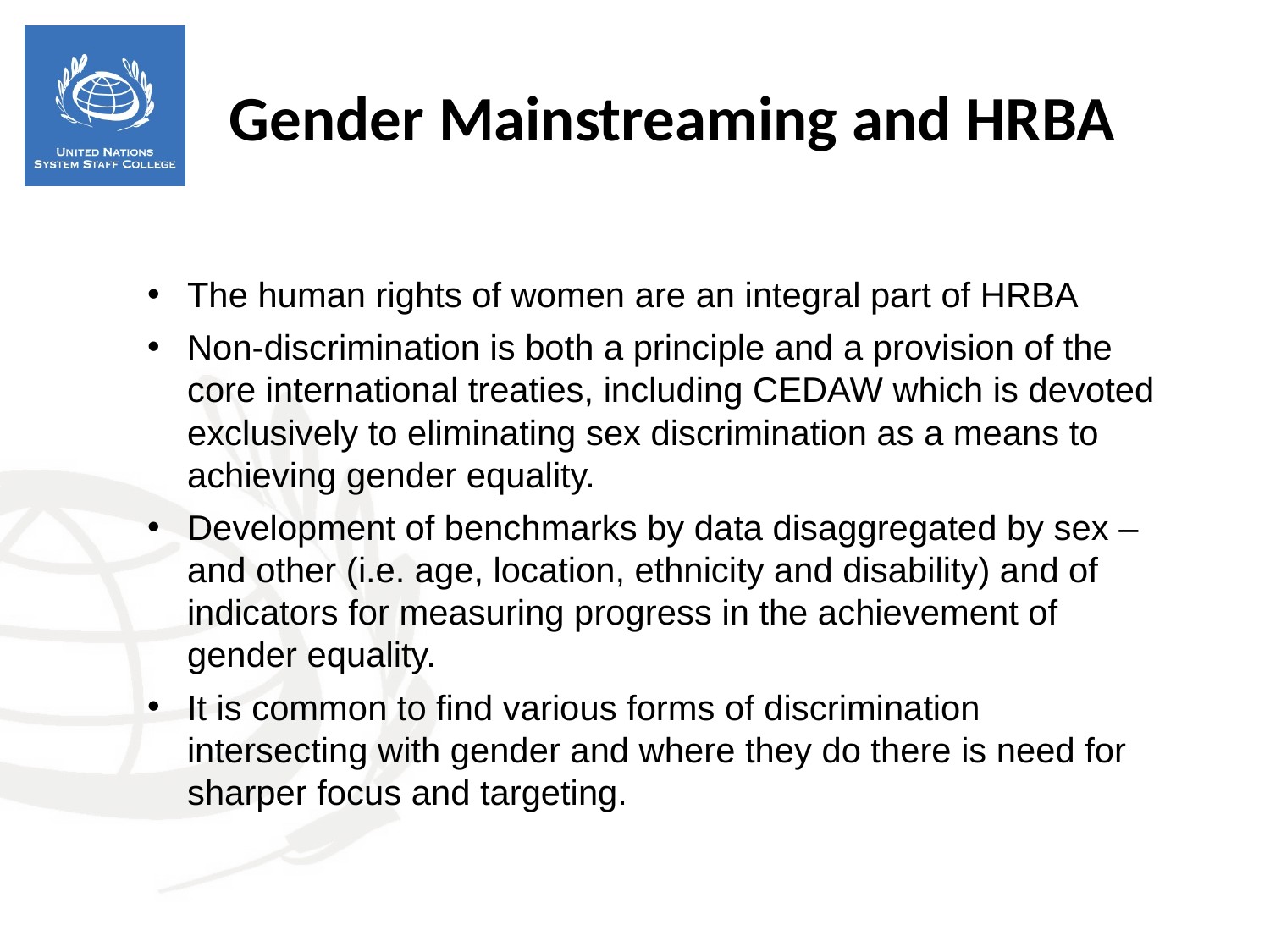

Gender Mainstreaming and HRBA
The human rights of women are an integral part of HRBA
Non-discrimination is both a principle and a provision of the core international treaties, including CEDAW which is devoted exclusively to eliminating sex discrimination as a means to achieving gender equality.
Development of benchmarks by data disaggregated by sex – and other (i.e. age, location, ethnicity and disability) and of indicators for measuring progress in the achievement of gender equality.
It is common to find various forms of discrimination intersecting with gender and where they do there is need for sharper focus and targeting.